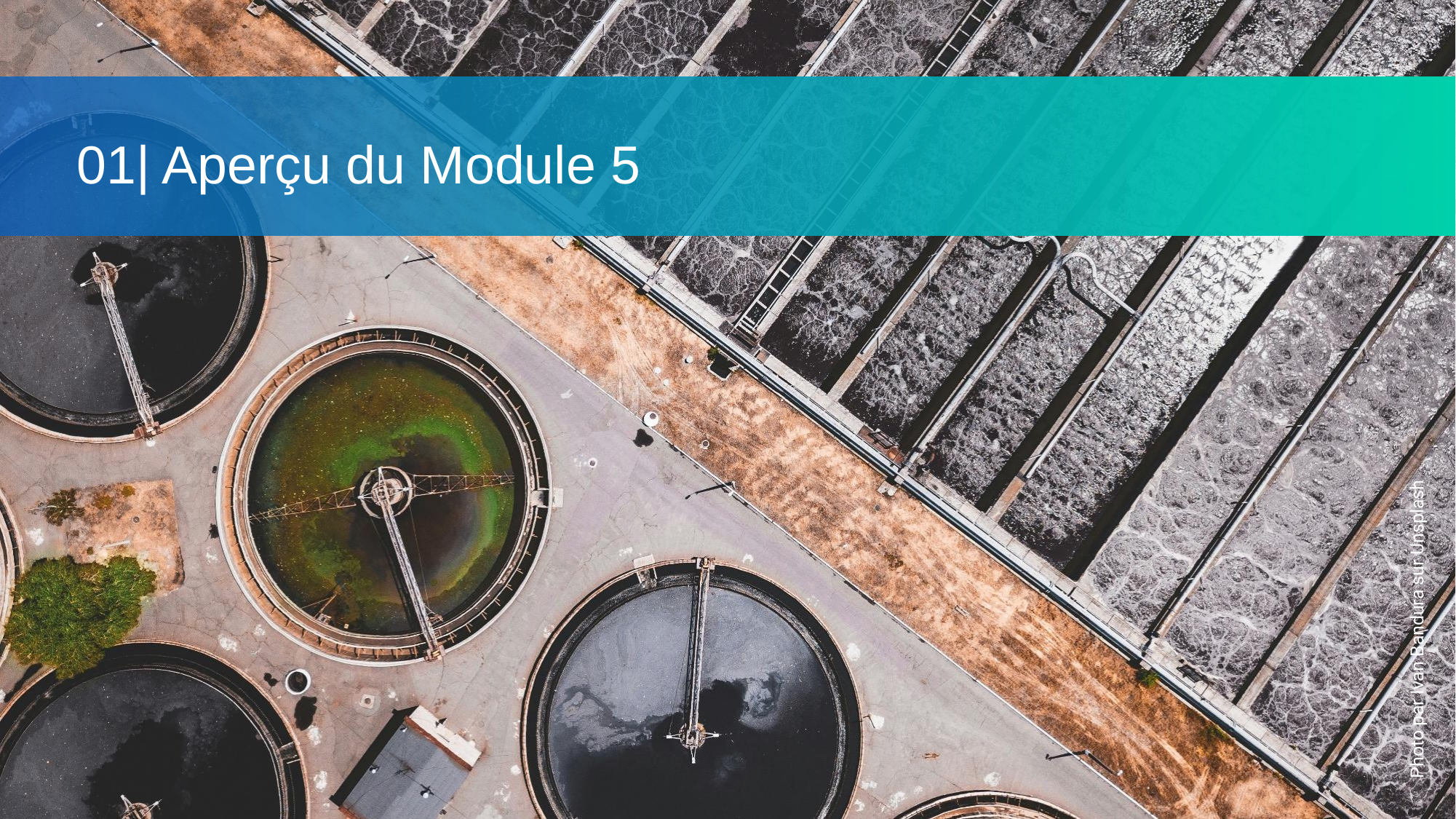

01| Aperçu du Module 5
Photo par Ivan Bandura sur Unsplash